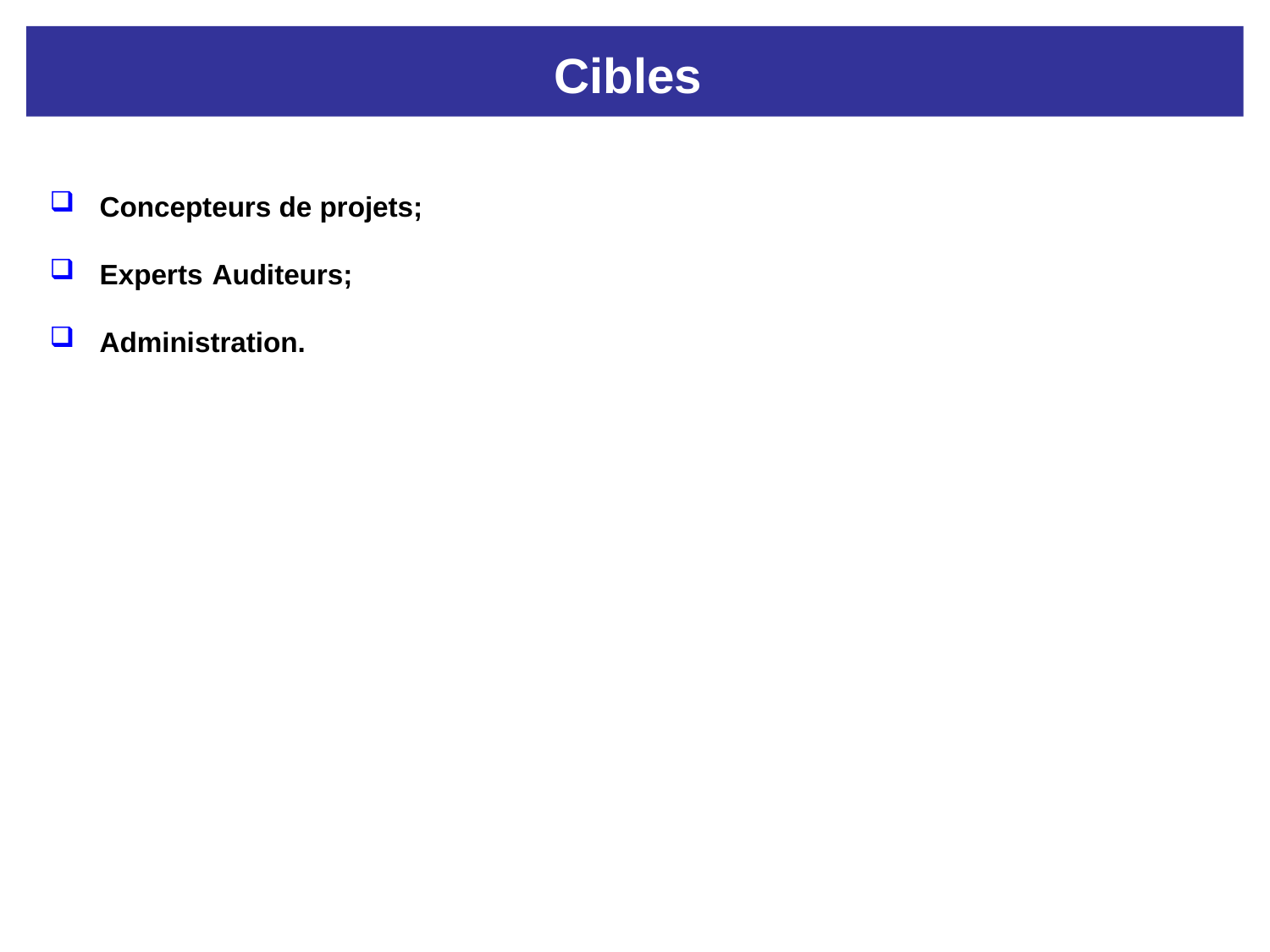

Cibles

Concepteurs de projets;
Experts Auditeurs;
Administration.